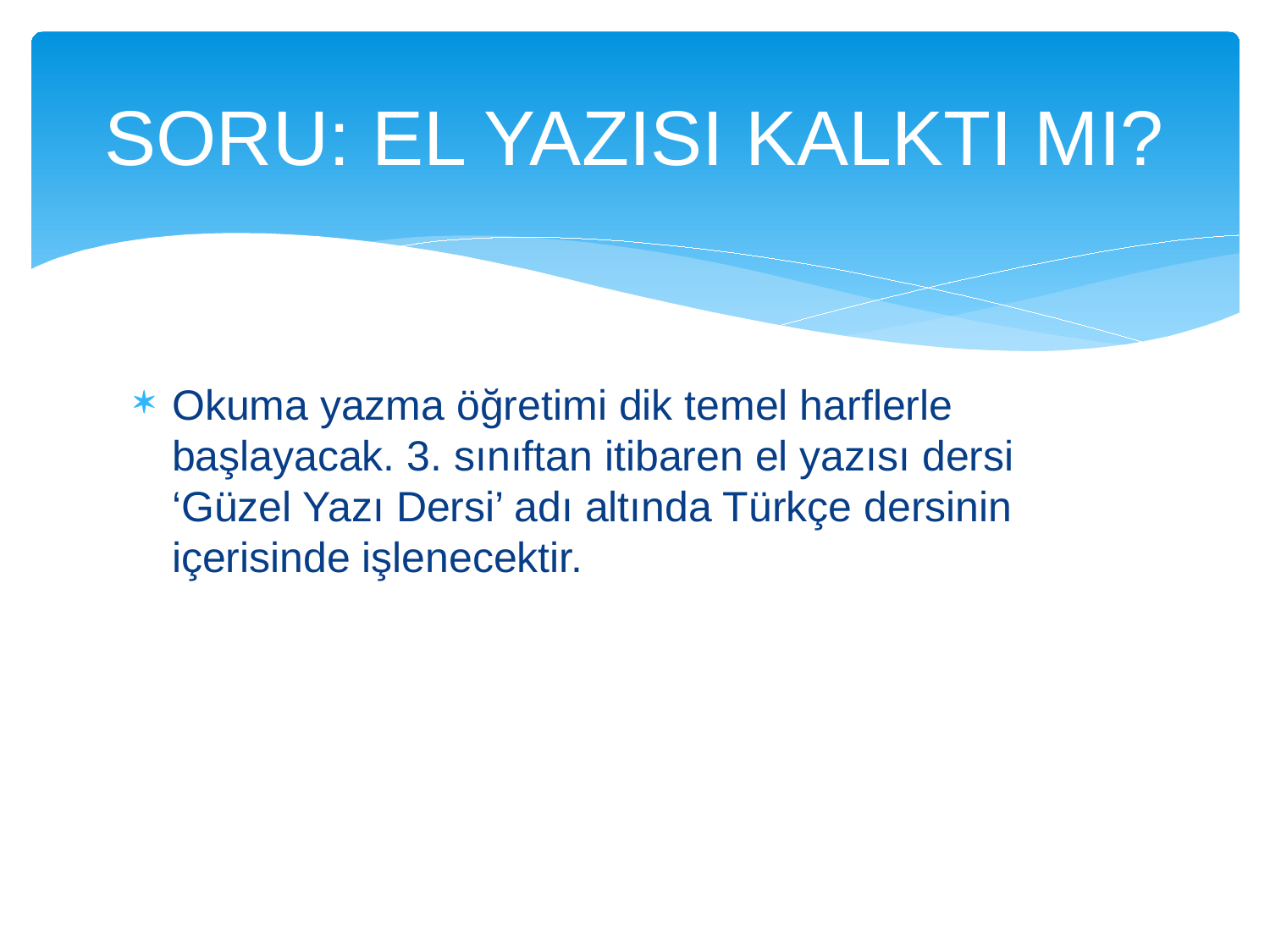

# SORU: EL YAZISI KALKTI MI?
Okuma yazma öğretimi dik temel harflerle başlayacak. 3. sınıftan itibaren el yazısı dersi ‘Güzel Yazı Dersi’ adı altında Türkçe dersinin içerisinde işlenecektir.